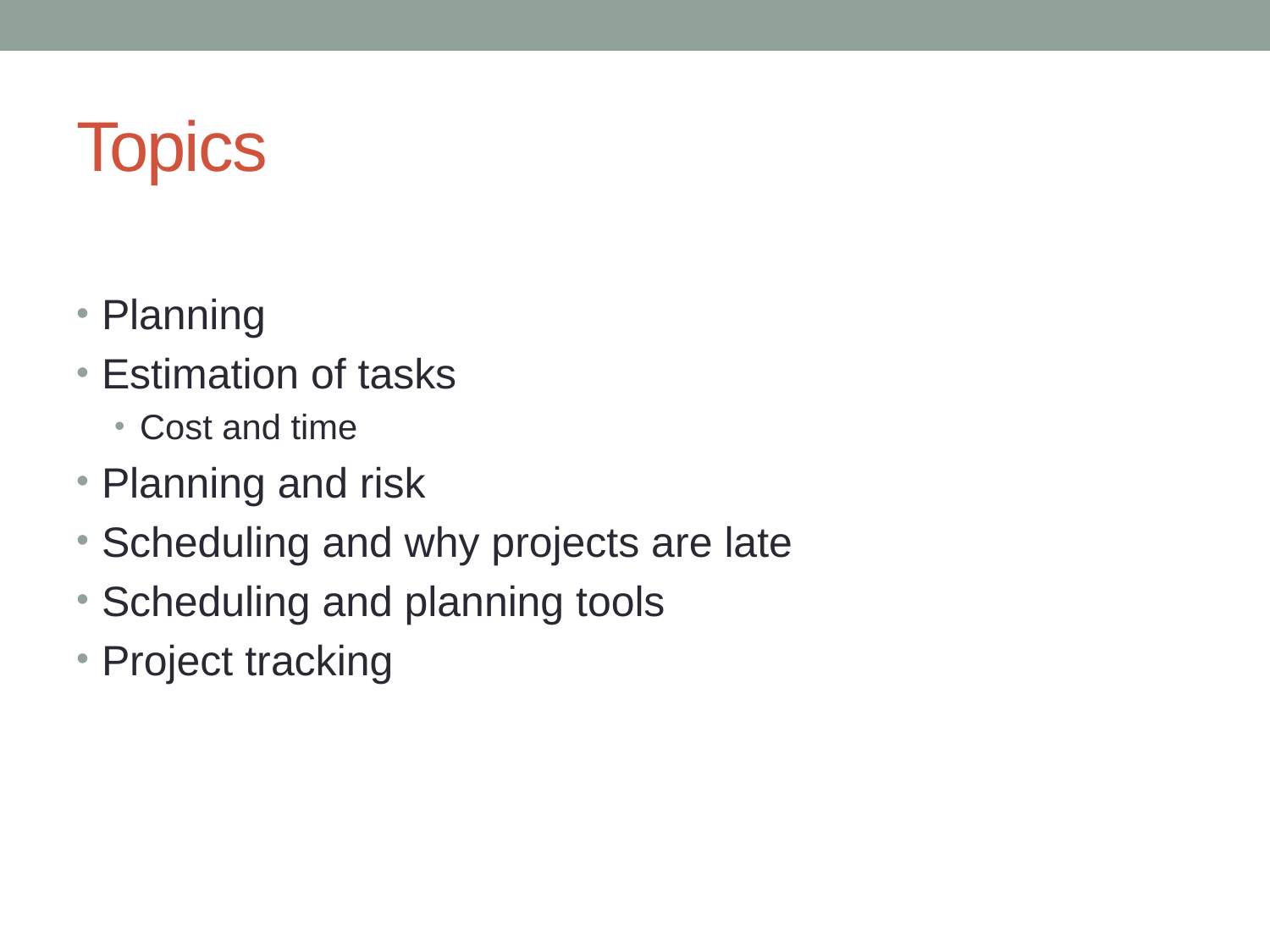

# Topics

Planning
Estimation of tasks
Cost and time
Planning and risk
Scheduling and why projects are late
Scheduling and planning tools
Project tracking